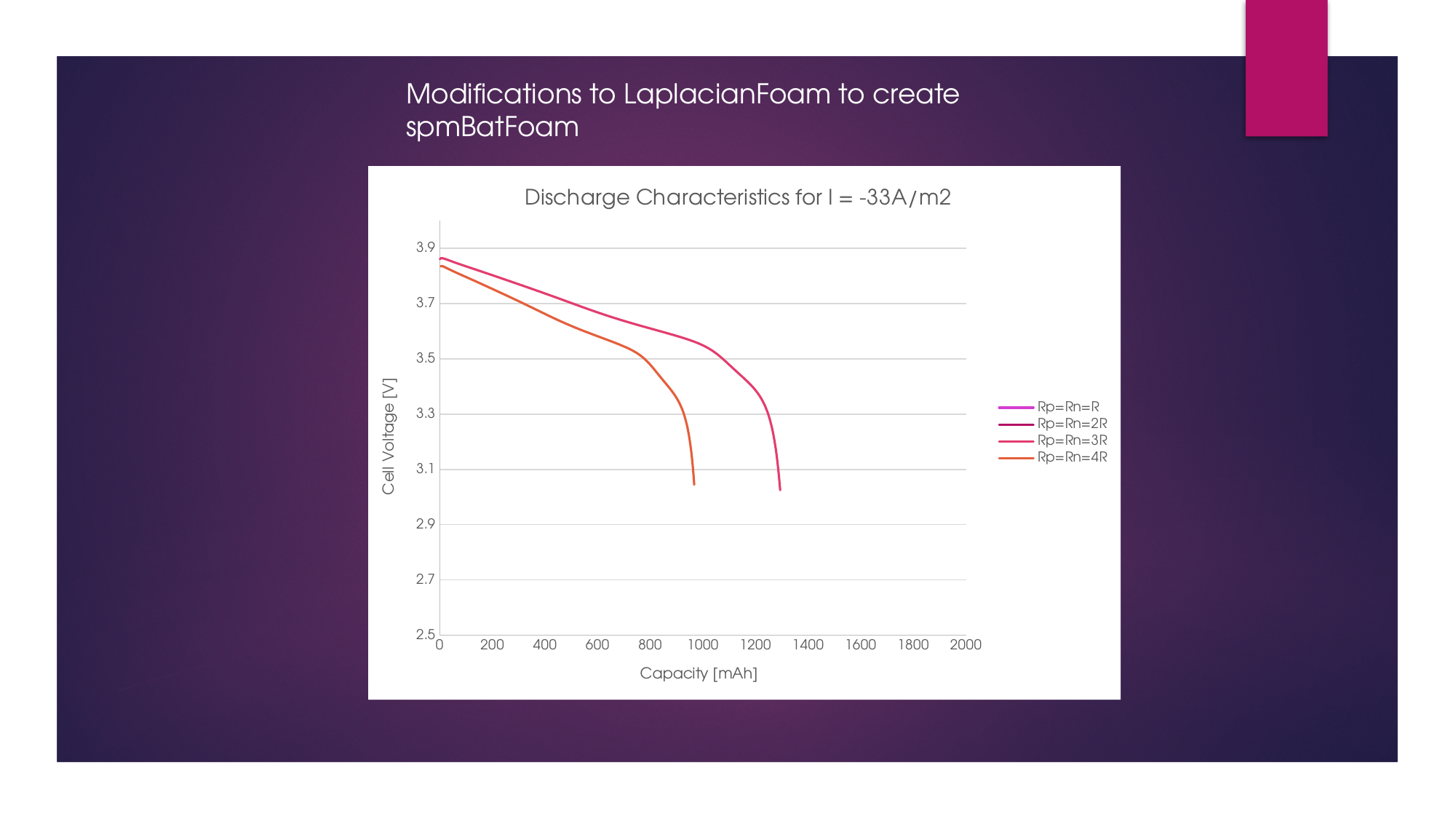

Modifications to LaplacianFoam to create spmBatFoam

### Chart: Discharge Characteristics for I = -33A/m2

| Category | Rp=Rn=R | Rp=Rn=2R | Rp=Rn=3R | Rp=Rn=4R |
|---|---|---|---|---|